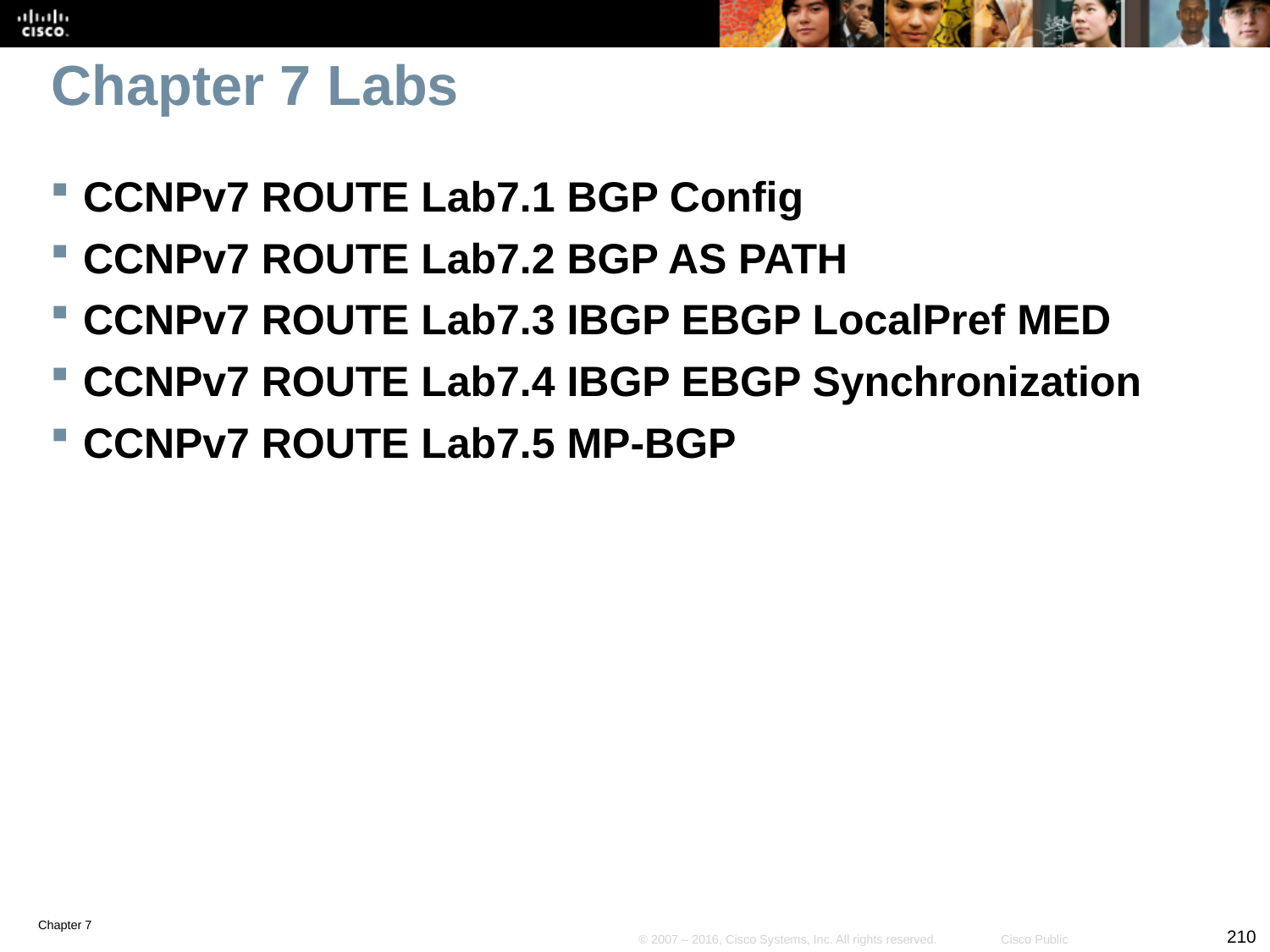

# Chapter 7 Labs
CCNPv7 ROUTE Lab7.1 BGP Config
CCNPv7 ROUTE Lab7.2 BGP AS PATH
CCNPv7 ROUTE Lab7.3 IBGP EBGP LocalPref MED
CCNPv7 ROUTE Lab7.4 IBGP EBGP Synchronization
CCNPv7 ROUTE Lab7.5 MP-BGP